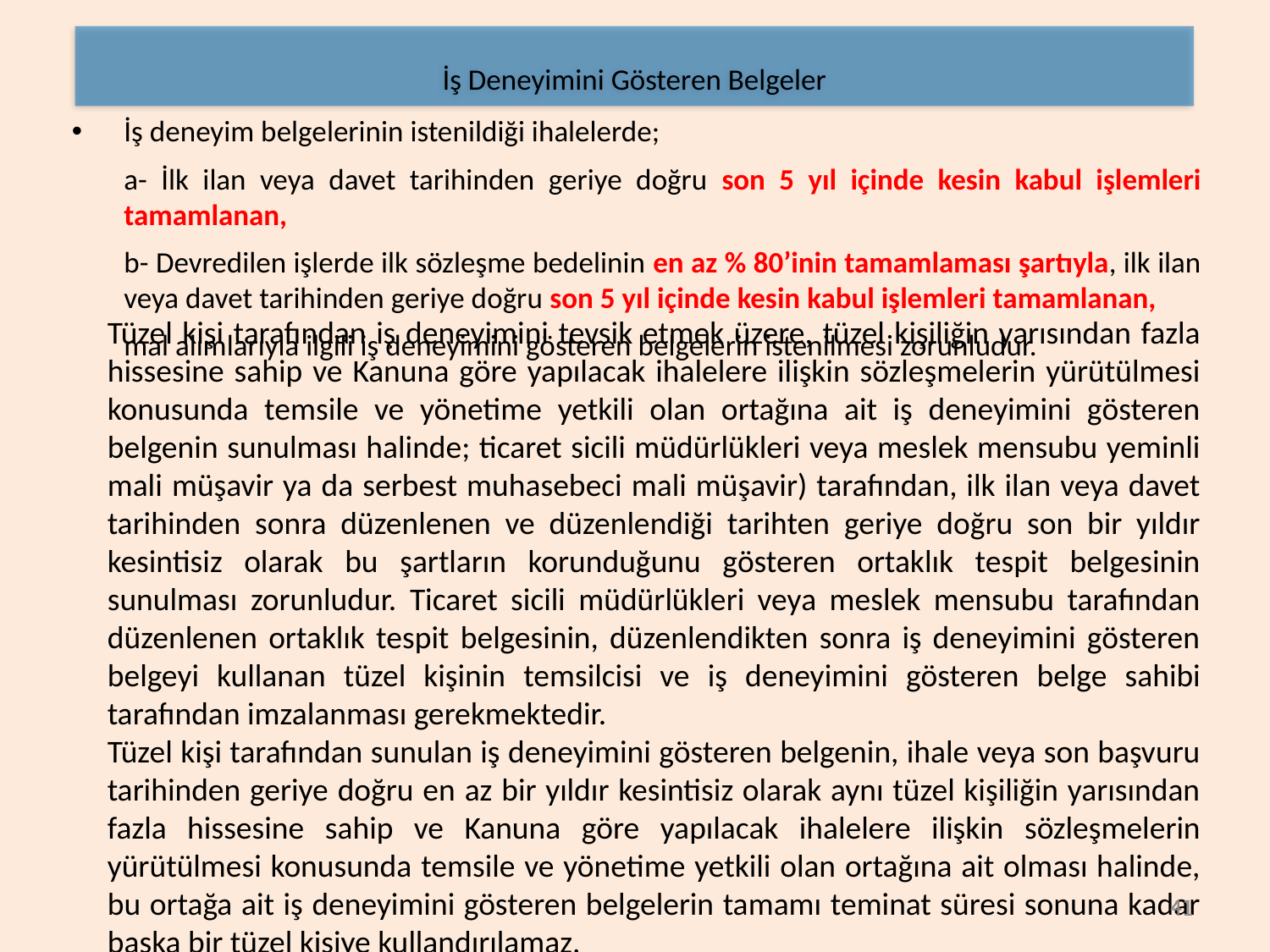

İş Deneyimini Gösteren Belgeler

İş deneyim belgelerinin istenildiği ihalelerde;
	a- İlk ilan veya davet tarihinden geriye doğru son 5 yıl içinde kesin kabul işlemleri tamamlanan,
	b- Devredilen işlerde ilk sözleşme bedelinin en az % 80’inin tamamlaması şartıyla, ilk ilan veya davet tarihinden geriye doğru son 5 yıl içinde kesin kabul işlemleri tamamlanan,
	mal alımlarıyla ilgili iş deneyimini gösteren belgelerin istenilmesi zorunludur.

Tüzel kişi tarafından iş deneyimini tevsik etmek üzere, tüzel kişiliğin yarısından fazla hissesine sahip ve Kanuna göre yapılacak ihalelere ilişkin sözleşmelerin yürütülmesi konusunda temsile ve yönetime yetkili olan ortağına ait iş deneyimini gösteren belgenin sunulması halinde; ticaret sicili müdürlükleri veya meslek mensubu yeminli mali müşavir ya da serbest muhasebeci mali müşavir) tarafından, ilk ilan veya davet tarihinden sonra düzenlenen ve düzenlendiği tarihten geriye doğru son bir yıldır kesintisiz olarak bu şartların korunduğunu gösteren ortaklık tespit belgesinin sunulması zorunludur. Ticaret sicili müdürlükleri veya meslek mensubu tarafından düzenlenen ortaklık tespit belgesinin, düzenlendikten sonra iş deneyimini gösteren belgeyi kullanan tüzel kişinin temsilcisi ve iş deneyimini gösteren belge sahibi tarafından imzalanması gerekmektedir.
Tüzel kişi tarafından sunulan iş deneyimini gösteren belgenin, ihale veya son başvuru tarihinden geriye doğru en az bir yıldır kesintisiz olarak aynı tüzel kişiliğin yarısından fazla hissesine sahip ve Kanuna göre yapılacak ihalelere ilişkin sözleşmelerin yürütülmesi konusunda temsile ve yönetime yetkili olan ortağına ait olması halinde, bu ortağa ait iş deneyimini gösteren belgelerin tamamı teminat süresi sonuna kadar başka bir tüzel kişiye kullandırılamaz.
41